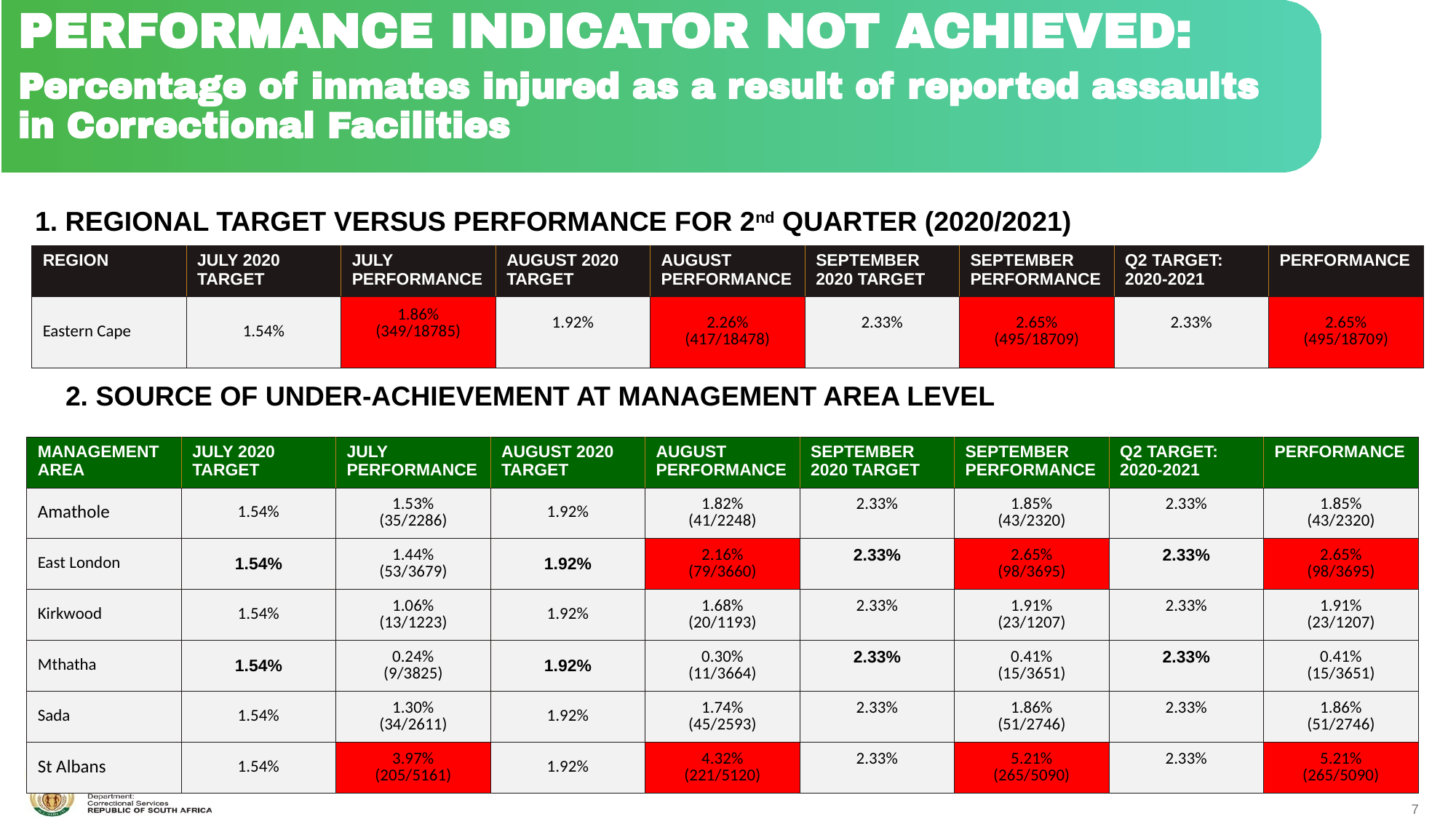

PERFORMANCE INDICATOR NOT ACHIEVED:
Percentage of inmates injured as a result of reported assaults in Correctional Facilities

1. REGIONAL TARGET VERSUS PERFORMANCE FOR 2nd QUARTER (2020/2021)
| REGION | JULY 2020 TARGET | JULY PERFORMANCE | AUGUST 2020 TARGET | AUGUST PERFORMANCE | SEPTEMBER 2020 TARGET | SEPTEMBER PERFORMANCE | Q2 TARGET: 2020-2021 | PERFORMANCE |
| --- | --- | --- | --- | --- | --- | --- | --- | --- |
| Eastern Cape | 1.54% | 1.86% (349/18785) | 1.92% | 2.26% (417/18478) | 2.33% | 2.65% (495/18709) | 2.33% | 2.65% (495/18709) |
   2. SOURCE OF UNDER-ACHIEVEMENT AT MANAGEMENT AREA LEVEL
| MANAGEMENT AREA | JULY 2020 TARGET | JULY PERFORMANCE | AUGUST 2020 TARGET | AUGUST PERFORMANCE | SEPTEMBER 2020 TARGET | SEPTEMBER PERFORMANCE | Q2 TARGET: 2020-2021 | PERFORMANCE |
| --- | --- | --- | --- | --- | --- | --- | --- | --- |
| Amathole | 1.54% | 1.53% (35/2286) | 1.92% | 1.82% (41/2248) | 2.33% | 1.85% (43/2320) | 2.33% | 1.85% (43/2320) |
| East London | 1.54% | 1.44% (53/3679) | 1.92% | 2.16% (79/3660) | 2.33% | 2.65% (98/3695) | 2.33% | 2.65% (98/3695) |
| Kirkwood | 1.54% | 1.06% (13/1223) | 1.92% | 1.68% (20/1193) | 2.33% | 1.91% (23/1207) | 2.33% | 1.91% (23/1207) |
| Mthatha | 1.54% | 0.24% (9/3825) | 1.92% | 0.30% (11/3664) | 2.33% | 0.41% (15/3651) | 2.33% | 0.41% (15/3651) |
| Sada | 1.54% | 1.30% (34/2611) | 1.92% | 1.74% (45/2593) | 2.33% | 1.86% (51/2746) | 2.33% | 1.86% (51/2746) |
| St Albans | 1.54% | 3.97% (205/5161) | 1.92% | 4.32% (221/5120) | 2.33% | 5.21% (265/5090) | 2.33% | 5.21% (265/5090) |